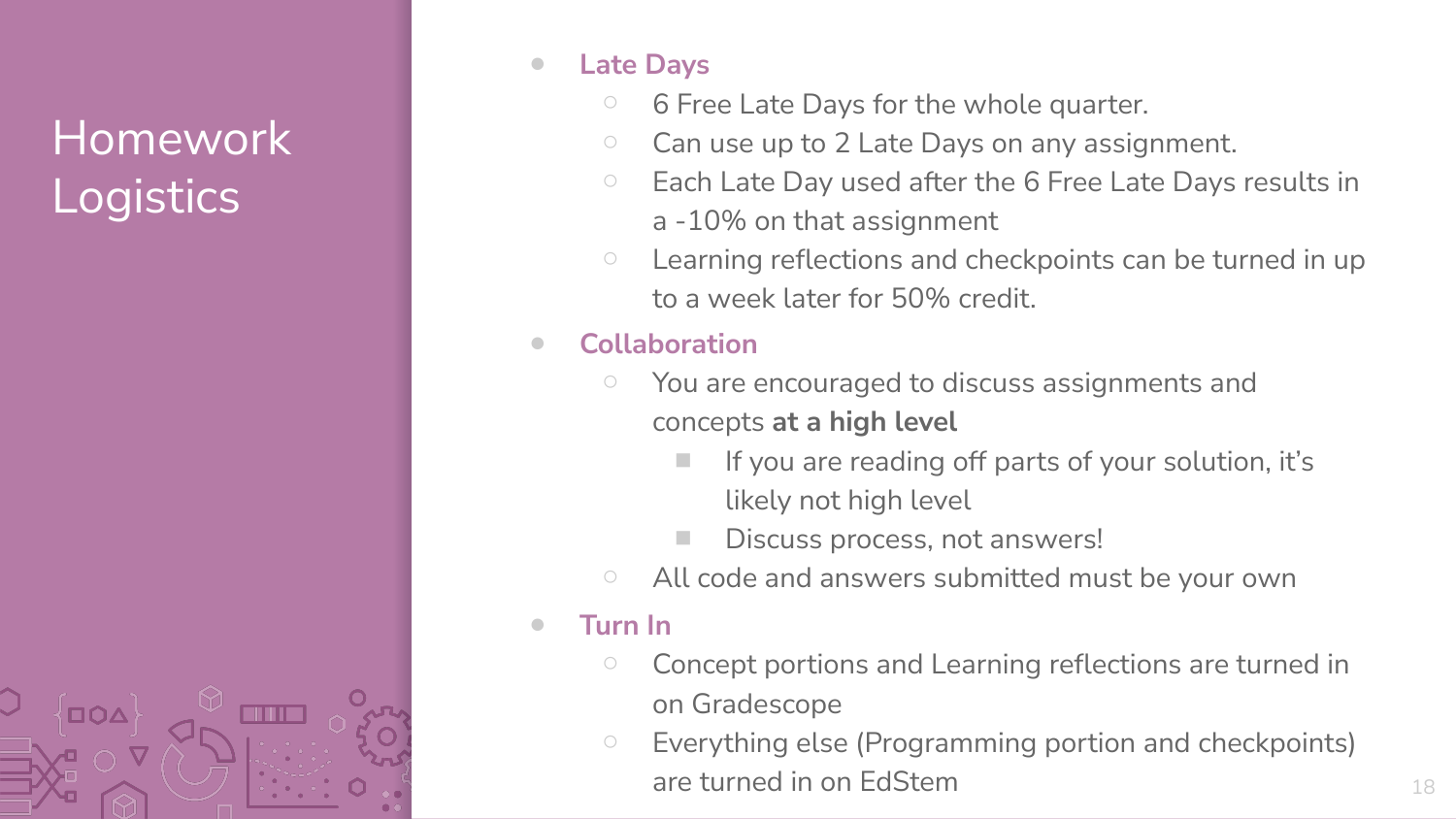

Late Days
6 Free Late Days for the whole quarter.
Can use up to 2 Late Days on any assignment.
Each Late Day used after the 6 Free Late Days results in a -10% on that assignment
Learning reflections and checkpoints can be turned in up to a week later for 50% credit.
# Homework Logistics
Collaboration
You are encouraged to discuss assignments and concepts at a high level
If you are reading off parts of your solution, it’s likely not high level
Discuss process, not answers!
All code and answers submitted must be your own
Turn In
Concept portions and Learning reflections are turned in on Gradescope
Everything else (Programming portion and checkpoints) are turned in on EdStem
18